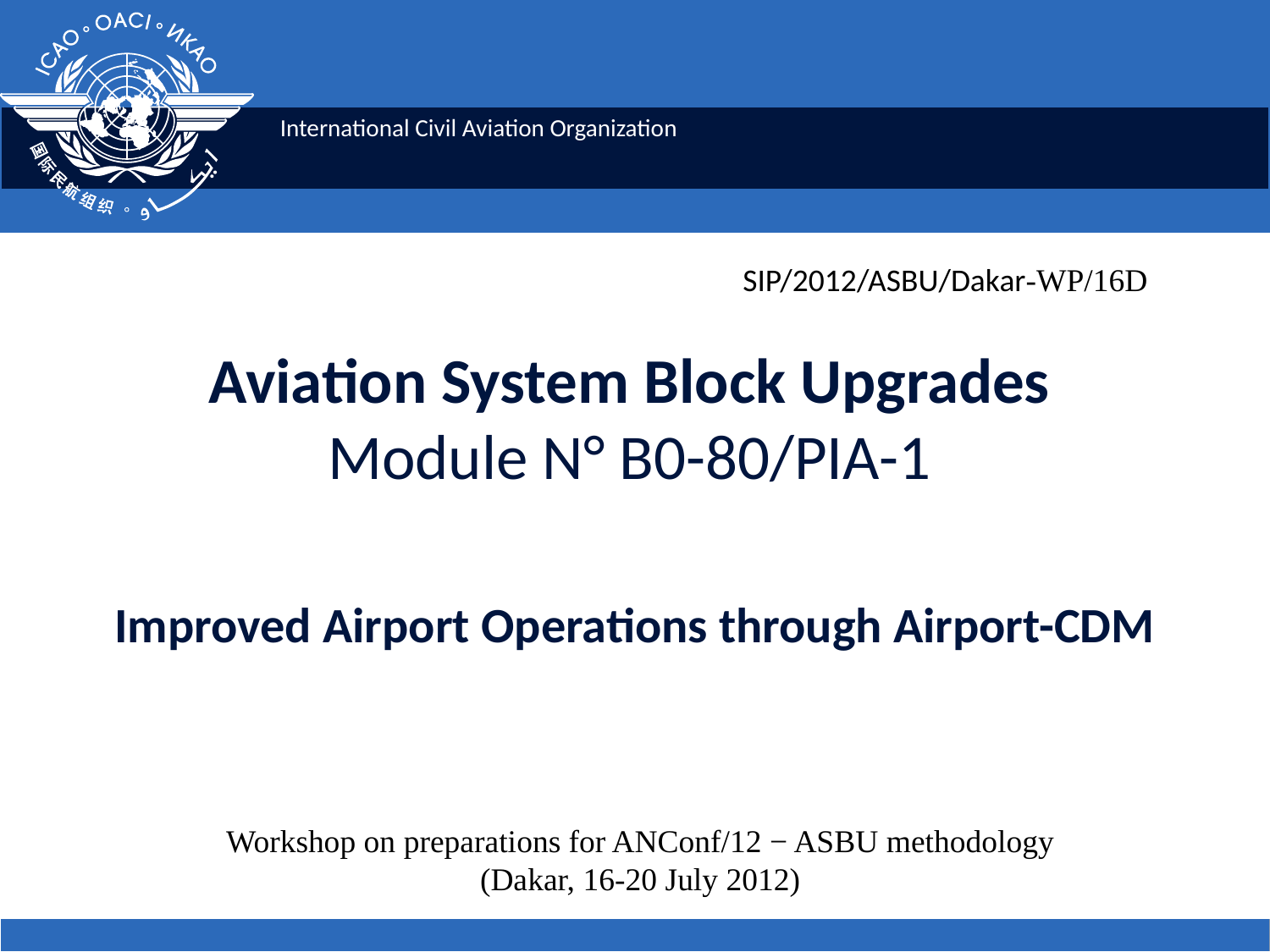

SIP/2012/ASBU/Dakar-WP/16D
# Aviation System Block Upgrades Module N° B0-80/PIA-1 Improved Airport Operations through Airport-CDM
Workshop on preparations for ANConf/12 − ASBU methodology
(Dakar, 16-20 July 2012)